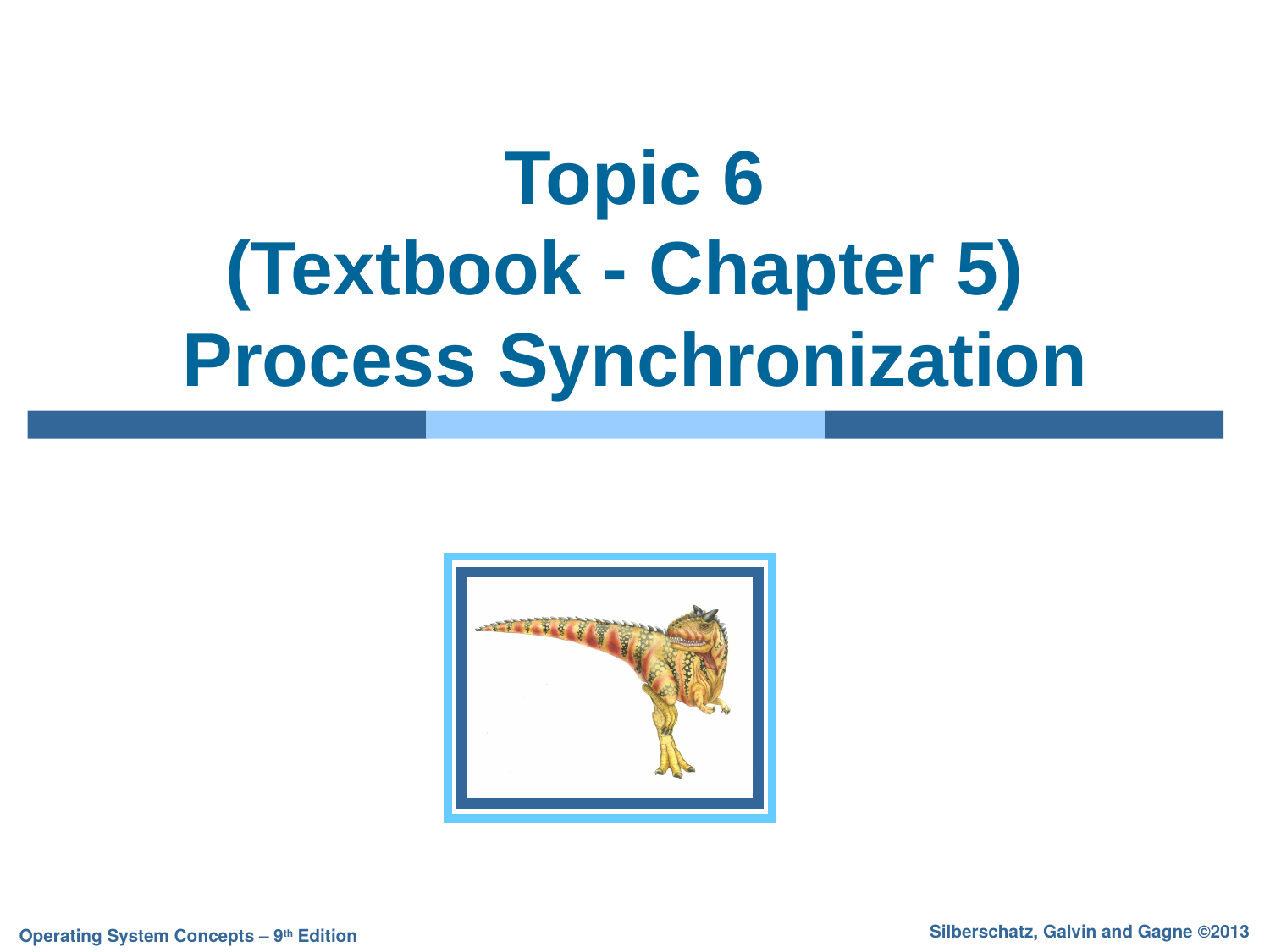

# Topic 6 (Textbook - Chapter 5)  Process Synchronization